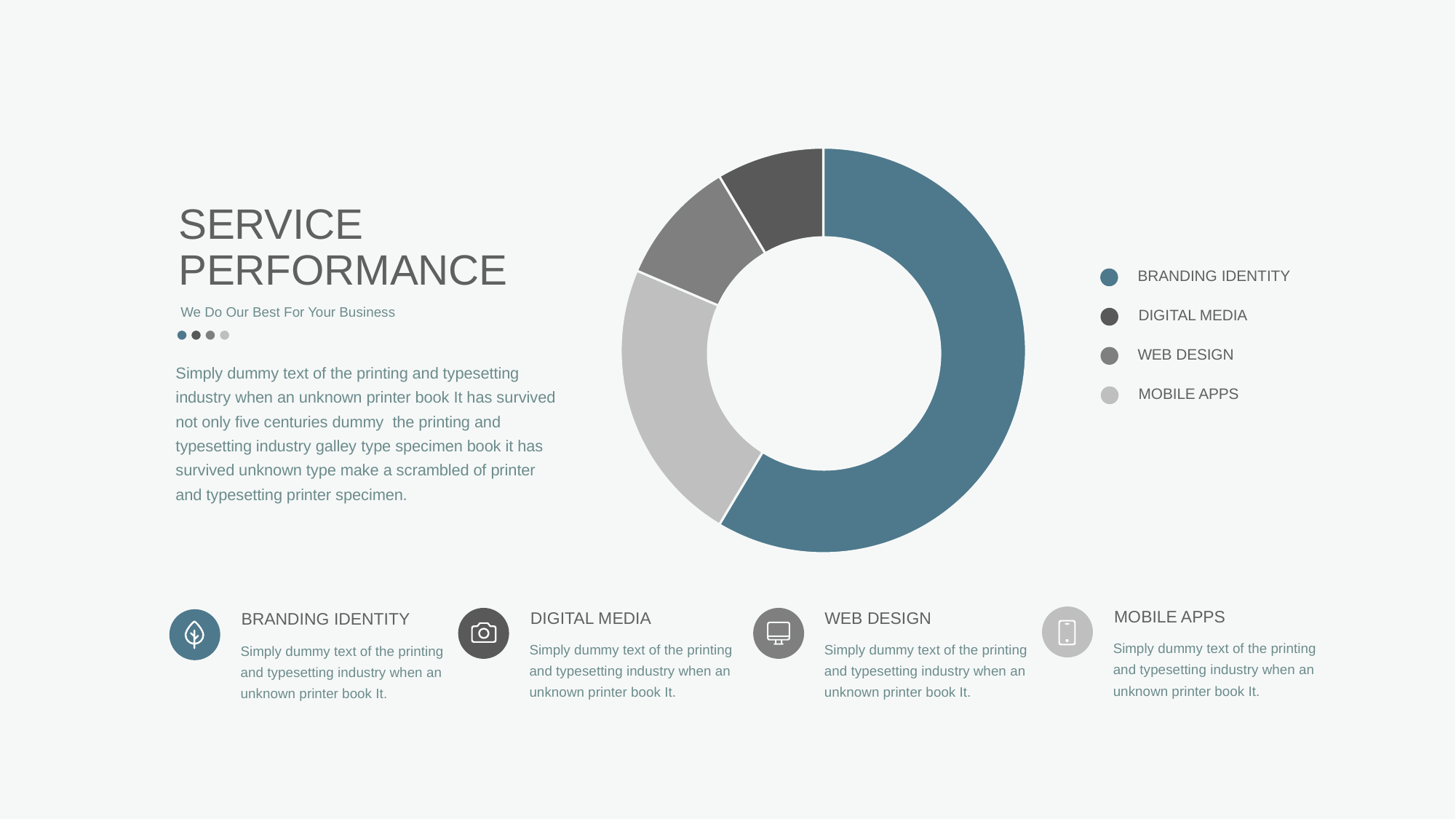

### Chart

| Category | Sales |
|---|---|
| 1st Qtr | 8.2 |
| 2nd Qtr | 3.2 |
| 3rd Qtr | 1.4 |
| 4th Qtr | 1.2 |
SERVICE
PERFORMANCE
BRANDING IDENTITY

We Do Our Best For Your Business
DIGITAL MEDIA

WEB DESIGN

Simply dummy text of the printing and typesetting industry when an unknown printer book It has survived not only five centuries dummy  the printing and typesetting industry galley type specimen book it has survived unknown type make a scrambled of printer and typesetting printer specimen.
MOBILE APPS

MOBILE APPS
DIGITAL MEDIA
WEB DESIGN
BRANDING IDENTITY

Simply dummy text of the printing and typesetting industry when an unknown printer book It.
Simply dummy text of the printing and typesetting industry when an unknown printer book It.
Simply dummy text of the printing and typesetting industry when an unknown printer book It.
Simply dummy text of the printing and typesetting industry when an unknown printer book It.